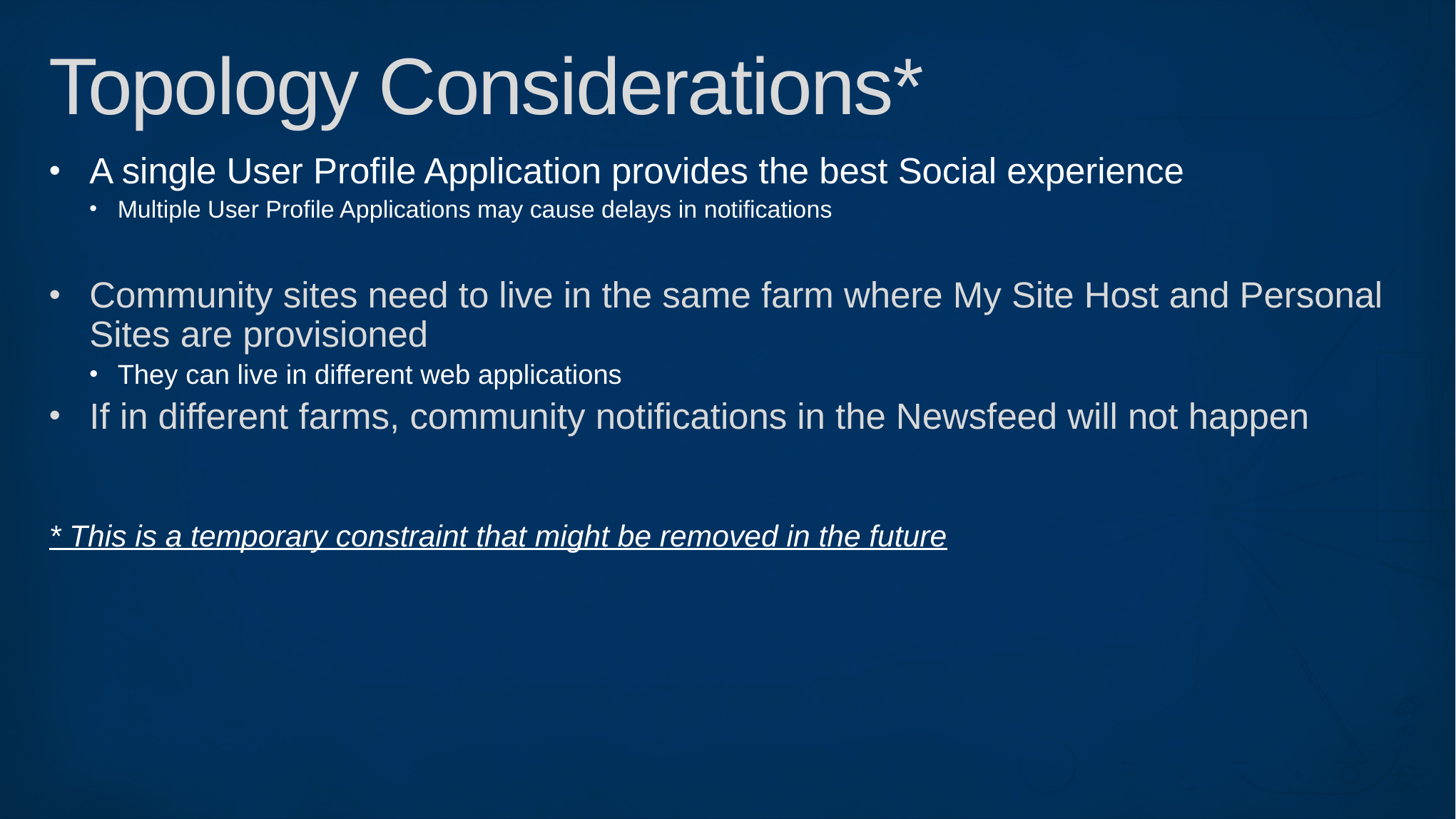

# Topology Considerations*
A single User Profile Application provides the best Social experience
Multiple User Profile Applications may cause delays in notifications

Community sites need to live in the same farm where My Site Host and Personal Sites are provisioned
They can live in different web applications
If in different farms, community notifications in the Newsfeed will not happen

* This is a temporary constraint that might be removed in the future